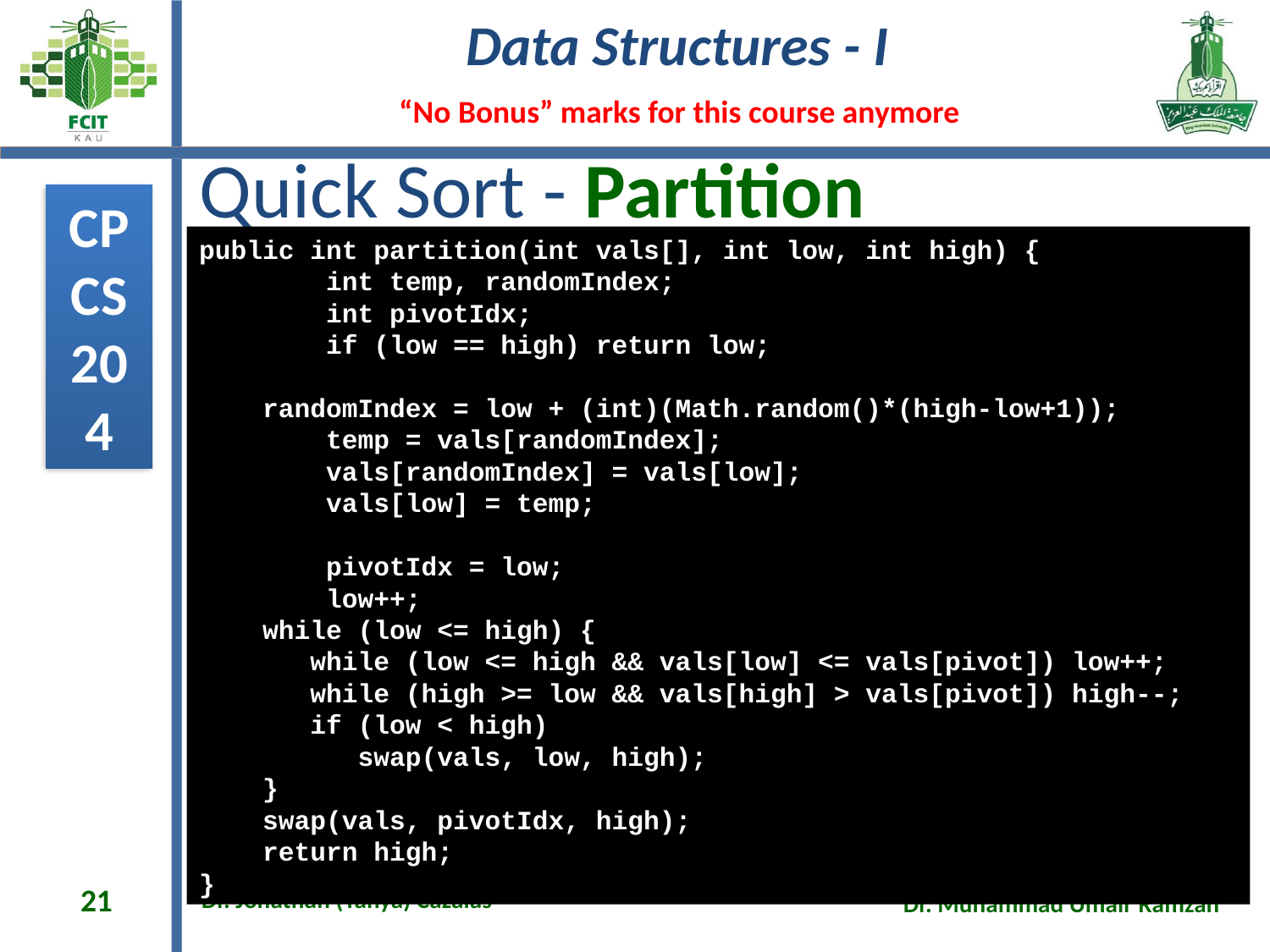

# Quick Sort - Partition
public int partition(int vals[], int low, int high) {
	int temp, randomIndex;
	int pivotIdx;
	if (low == high) return low;

    randomIndex = low + (int)(Math.random()*(high-low+1));
	temp = vals[randomIndex];
	vals[randomIndex] = vals[low];
	vals[low] = temp;

	pivotIdx = low;
	low++;
    while (low <= high) {
       while (low <= high && vals[low] <= vals[pivot]) low++;
       while (high >= low && vals[high] > vals[pivot]) high--;
       if (low < high)
          swap(vals, low, high);
    }
    swap(vals, pivotIdx, high);
    return high;
}

21